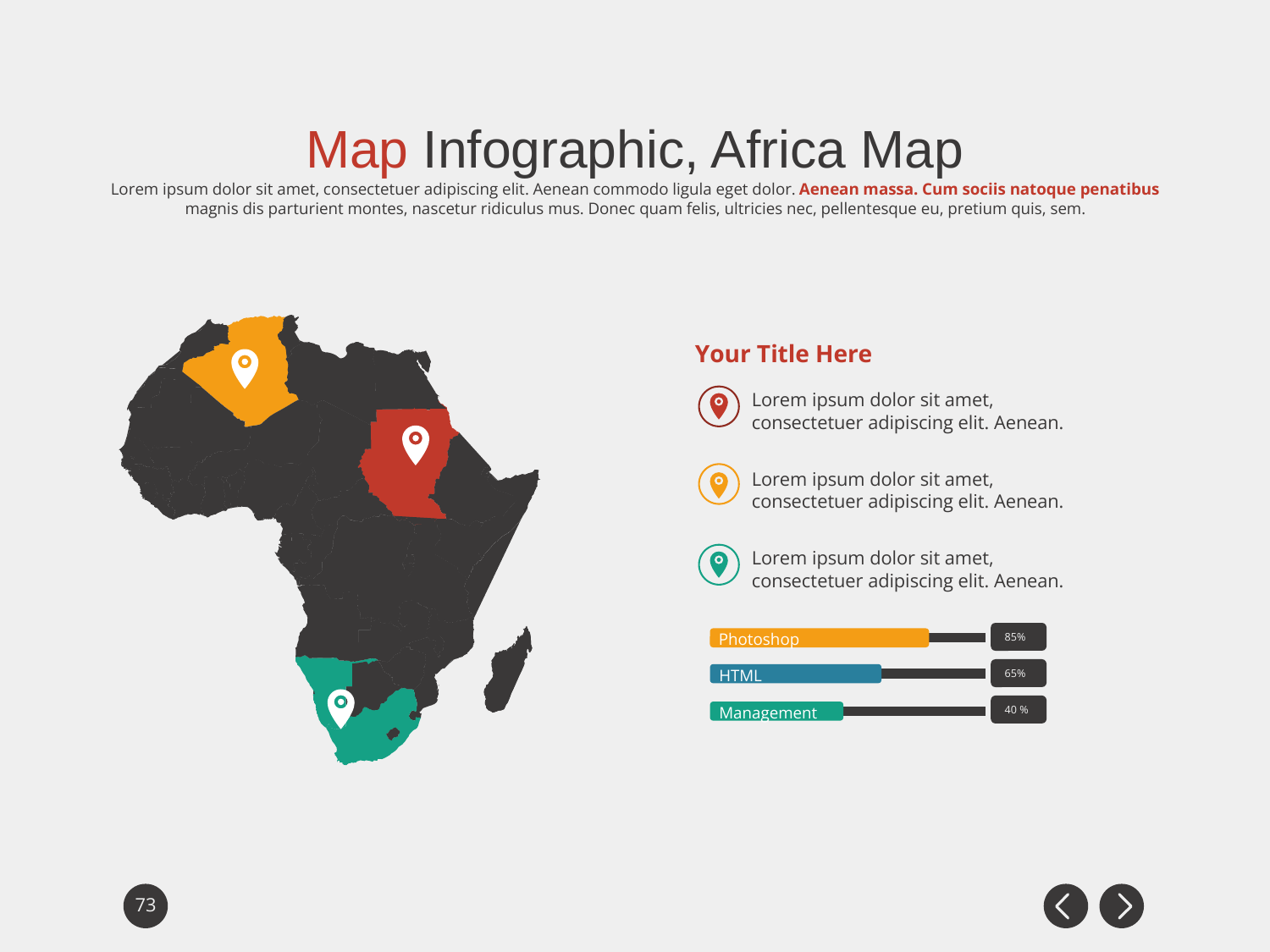

Map Infographic, Africa Map
Lorem ipsum dolor sit amet, consectetuer adipiscing elit. Aenean commodo ligula eget dolor. Aenean massa. Cum sociis natoque penatibus magnis dis parturient montes, nascetur ridiculus mus. Donec quam felis, ultricies nec, pellentesque eu, pretium quis, sem.

Your Title Here

Lorem ipsum dolor sit amet, consectetuer adipiscing elit. Aenean.

Lorem ipsum dolor sit amet, consectetuer adipiscing elit. Aenean.

Lorem ipsum dolor sit amet, consectetuer adipiscing elit. Aenean.

85%
Photoshop

65%
HTML

40 %
Management